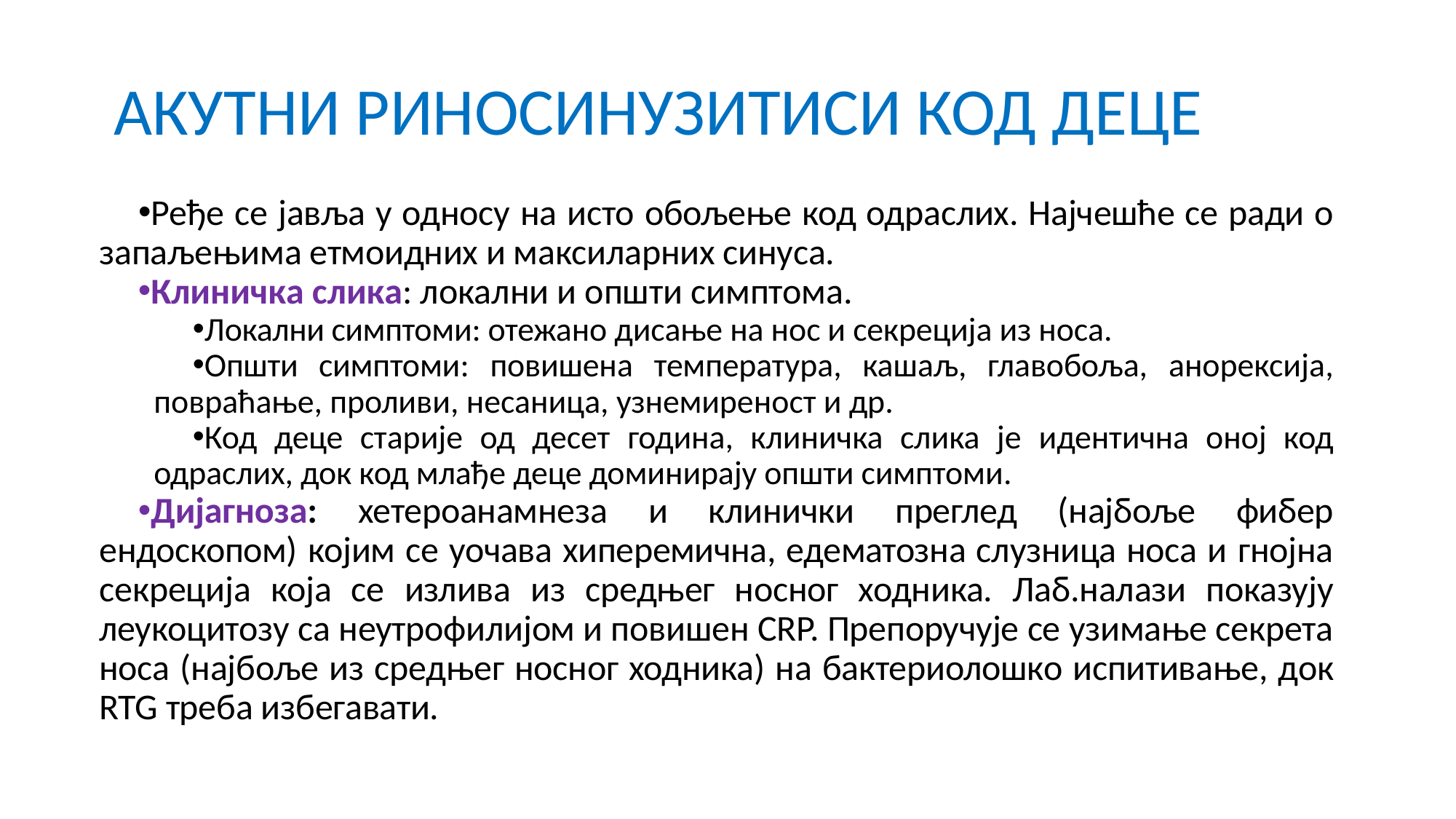

# АКУТНИ РИНОСИНУЗИТИСИ КОД ДЕЦЕ
Ређе се јавља у односу на исто обољење код одраслих. Најчешће се ради о запаљењима етмоидних и максиларних синуса.
Клиничка слика: локални и општи симптома.
Локални симптоми: отежано дисање на нос и секреција из носа.
Општи симптоми: повишена температура, кашаљ, главобоља, анорексија, повраћање, проливи, несаница, узнемиреност и др.
Код деце старије од десет година, клиничка слика је идентична оној код одраслих, док код млађе деце доминирају општи симптоми.
Дијагноза: хетероанамнеза и клинички преглед (најбоље фибер ендоскопом) којим се уочава хиперемична, едематозна слузница носа и гнојна секреција која се излива из средњег носног ходника. Лаб.налази показују леукоцитозу са неутрофилијом и повишен CRP. Препоручује се узимање секрета носа (најбоље из средњег носног ходника) на бактериолошко испитивање, док RTG треба избегавати.